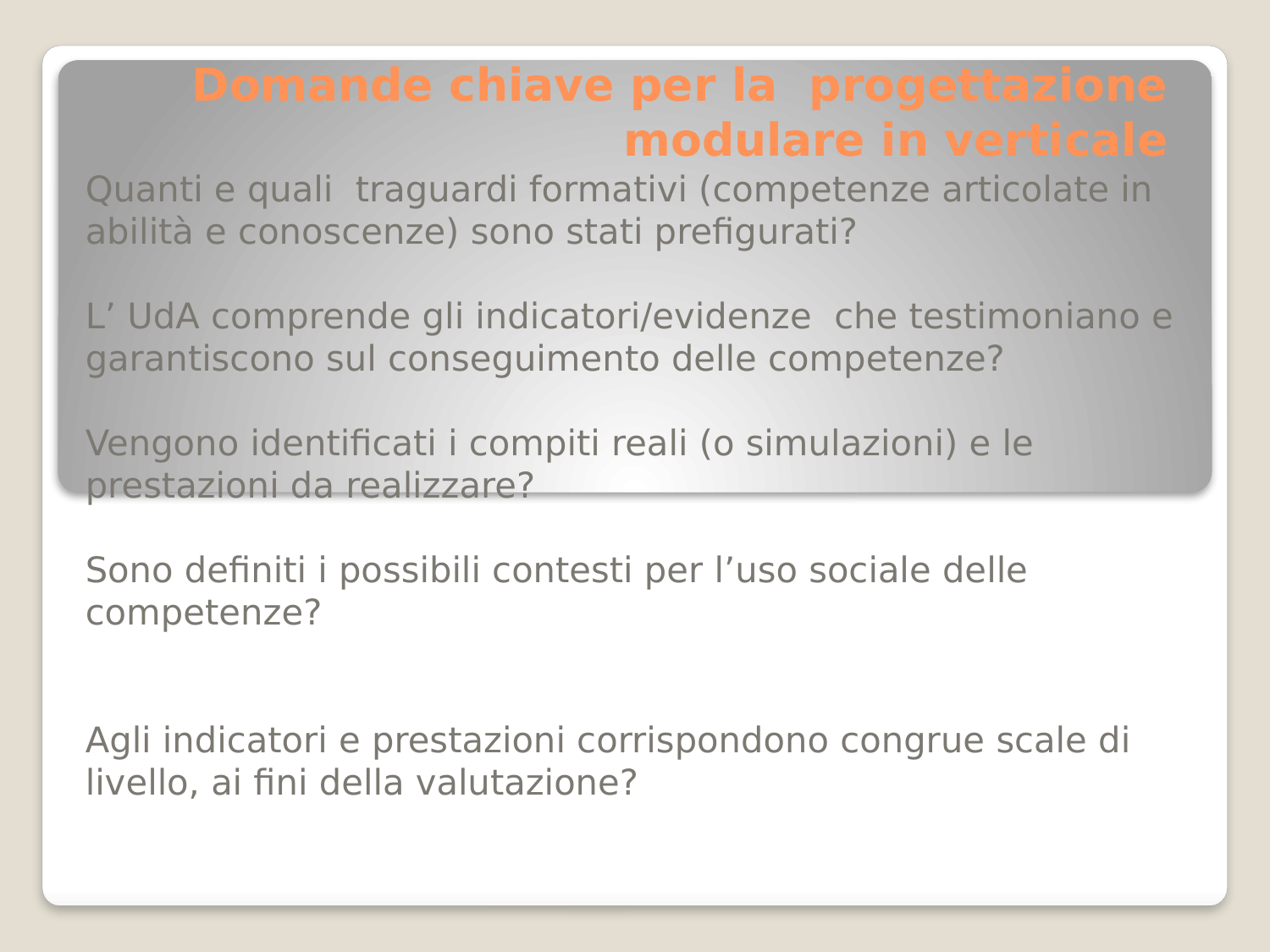

# Domande chiave per la  progettazione modulare in verticale
Quanti e quali  traguardi formativi (competenze articolate in abilità e conoscenze) sono stati prefigurati?

L’ UdA comprende gli indicatori/evidenze  che testimoniano e garantiscono sul conseguimento delle competenze?

Vengono identificati i compiti reali (o simulazioni) e le prestazioni da realizzare?

Sono definiti i possibili contesti per l’uso sociale delle competenze?

Agli indicatori e prestazioni corrispondono congrue scale di livello, ai fini della valutazione?